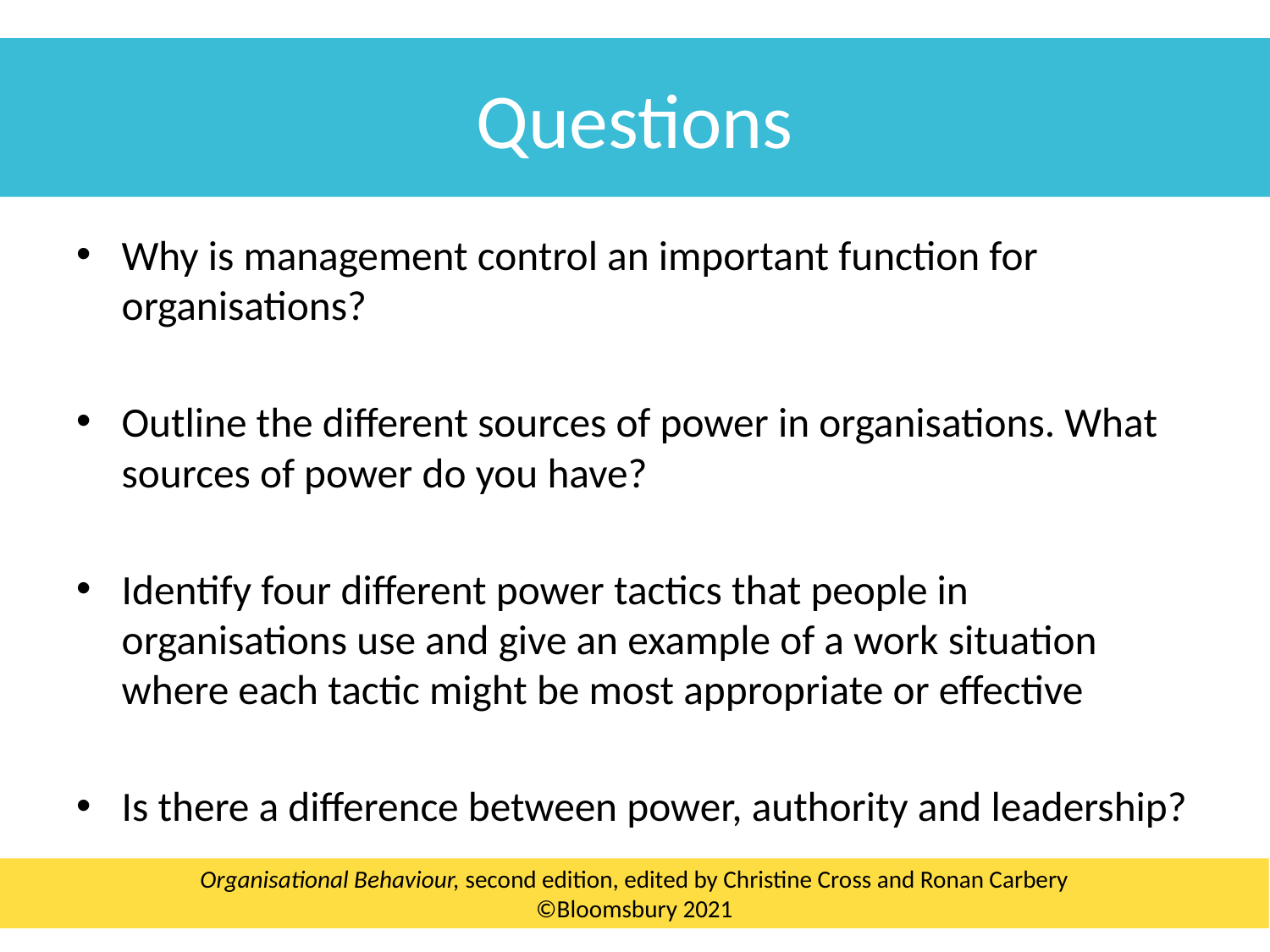

Questions
Why is management control an important function for organisations?

Outline the different sources of power in organisations. What sources of power do you have?

Identify four different power tactics that people in organisations use and give an example of a work situation where each tactic might be most appropriate or effective

Is there a difference between power, authority and leadership?